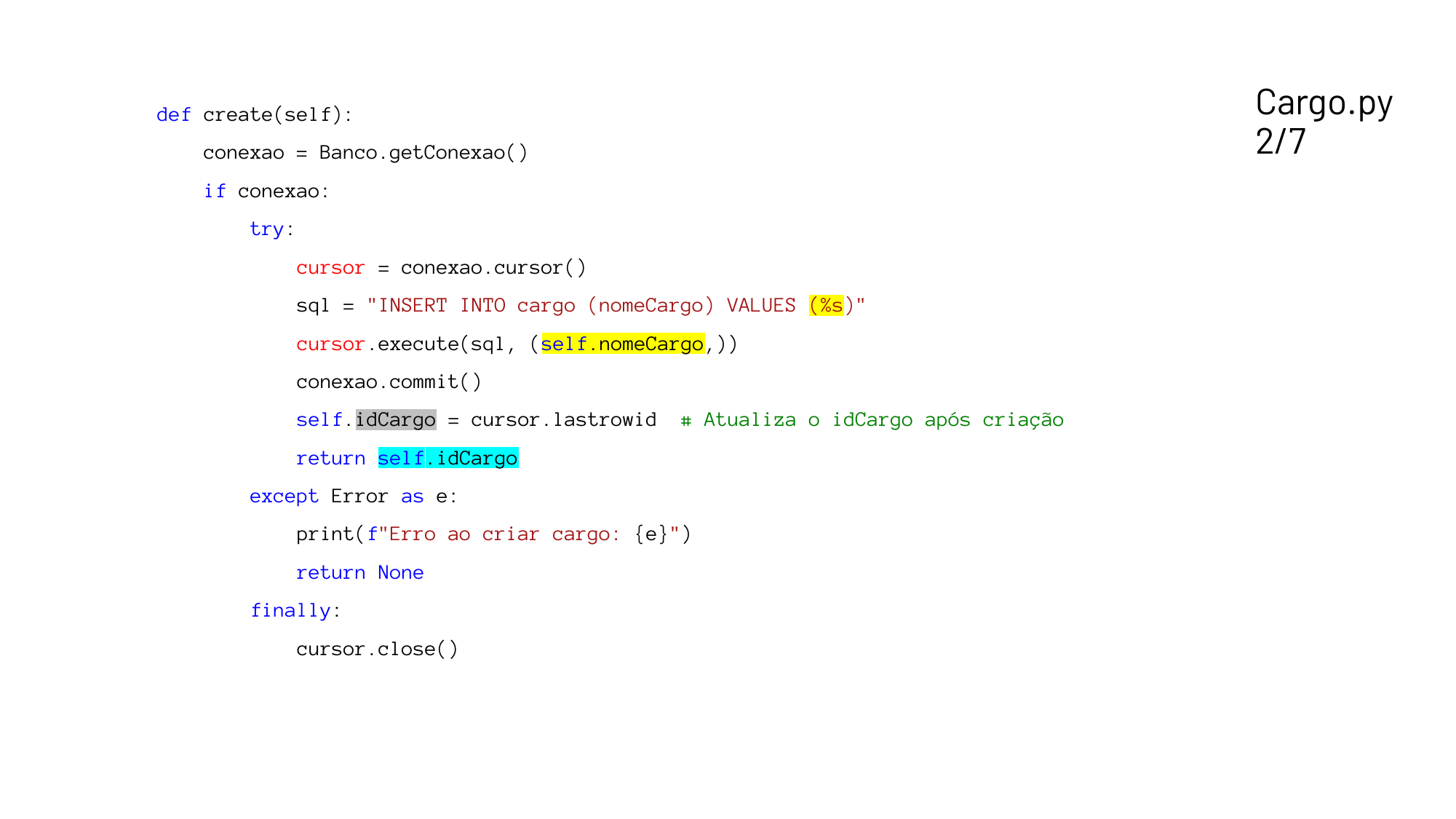

# Cargo.py 2/7
    def create(self):
        conexao = Banco.getConexao()
        if conexao:
            try:
                cursor = conexao.cursor()
                sql = "INSERT INTO cargo (nomeCargo) VALUES (%s)"
                cursor.execute(sql, (self.nomeCargo,))
                conexao.commit()
                self.idCargo = cursor.lastrowid  # Atualiza o idCargo após criação
                return self.idCargo
            except Error as e:
                print(f"Erro ao criar cargo: {e}")
                return None
            finally:
                cursor.close()